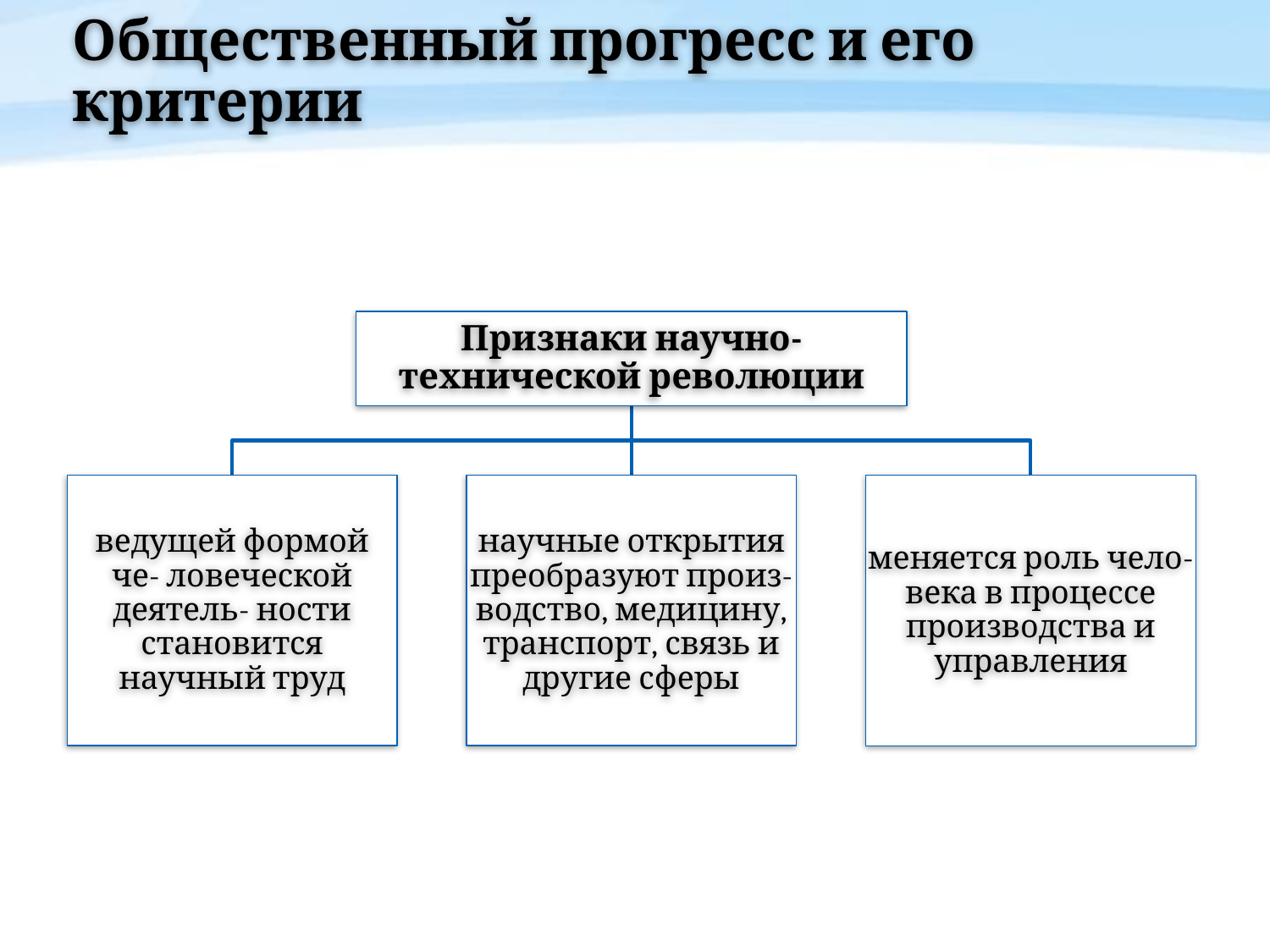

# Общественный прогресс и его критерии

Признаки научно-технической революции

ведущей формой че- ловеческой деятель- ности становится научный труд

научные открытия преобразуют произ- водство, медицину, транспорт, связь и другие сферы

меняется роль чело- века в процессе производства и управления